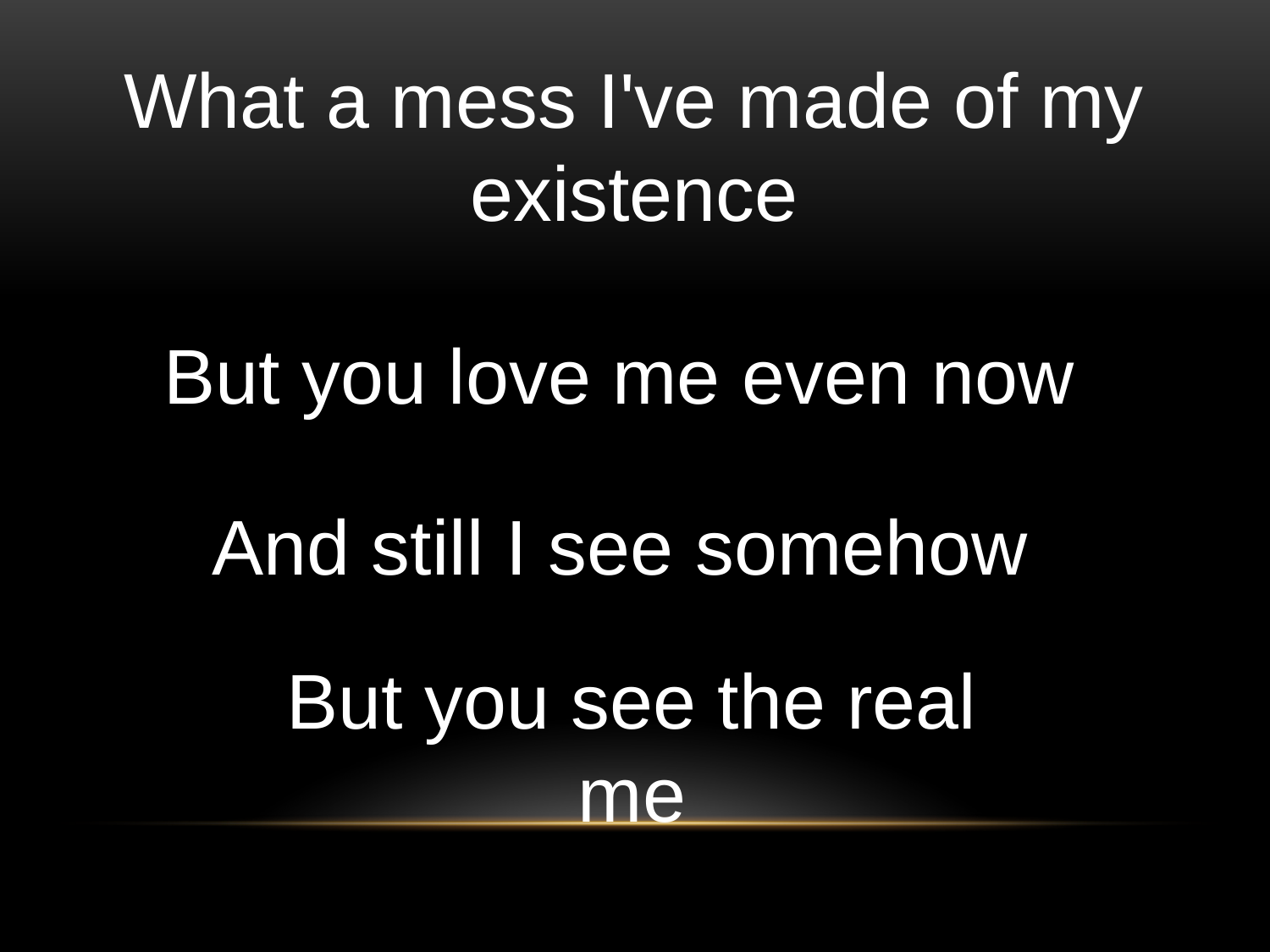

What a mess I've made of my existence
But you love me even now
And still I see somehow
But you see the real me